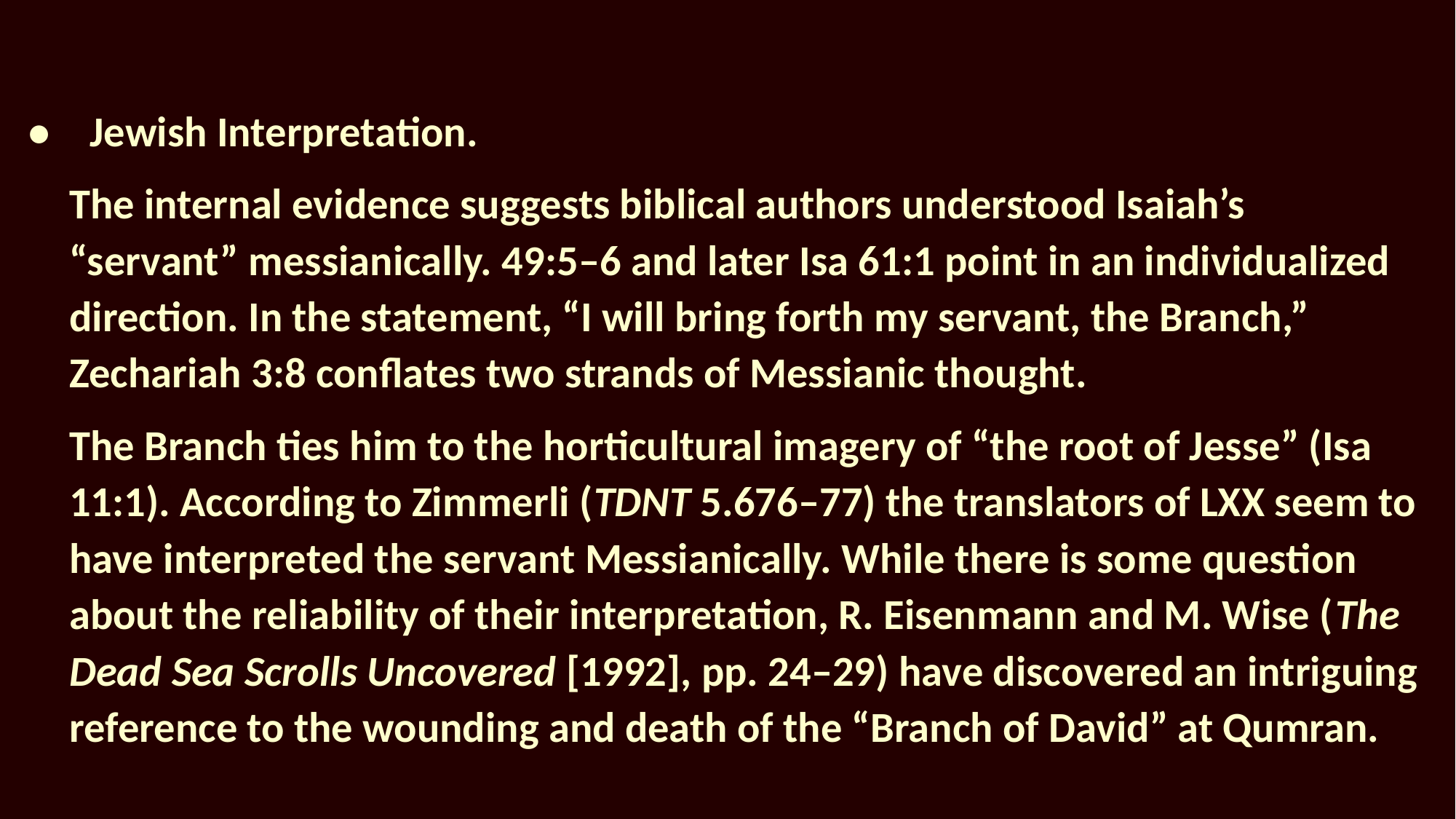

•	Jewish Interpretation.
	The internal evidence suggests biblical authors understood Isaiah’s “servant” messianically. 49:5–6 and later Isa 61:1 point in an individualized direction. In the statement, “I will bring forth my servant, the Branch,” Zechariah 3:8 conflates two strands of Messianic thought.
	The Branch ties him to the horticultural imagery of “the root of Jesse” (Isa 11:1). According to Zimmerli (TDNT 5.676–77) the translators of LXX seem to have interpreted the servant Messianically. While there is some question about the reliability of their interpretation, R. Eisenmann and M. Wise (The Dead Sea Scrolls Uncovered [1992], pp. 24–29) have discovered an intriguing reference to the wounding and death of the “Branch of David” at Qumran.